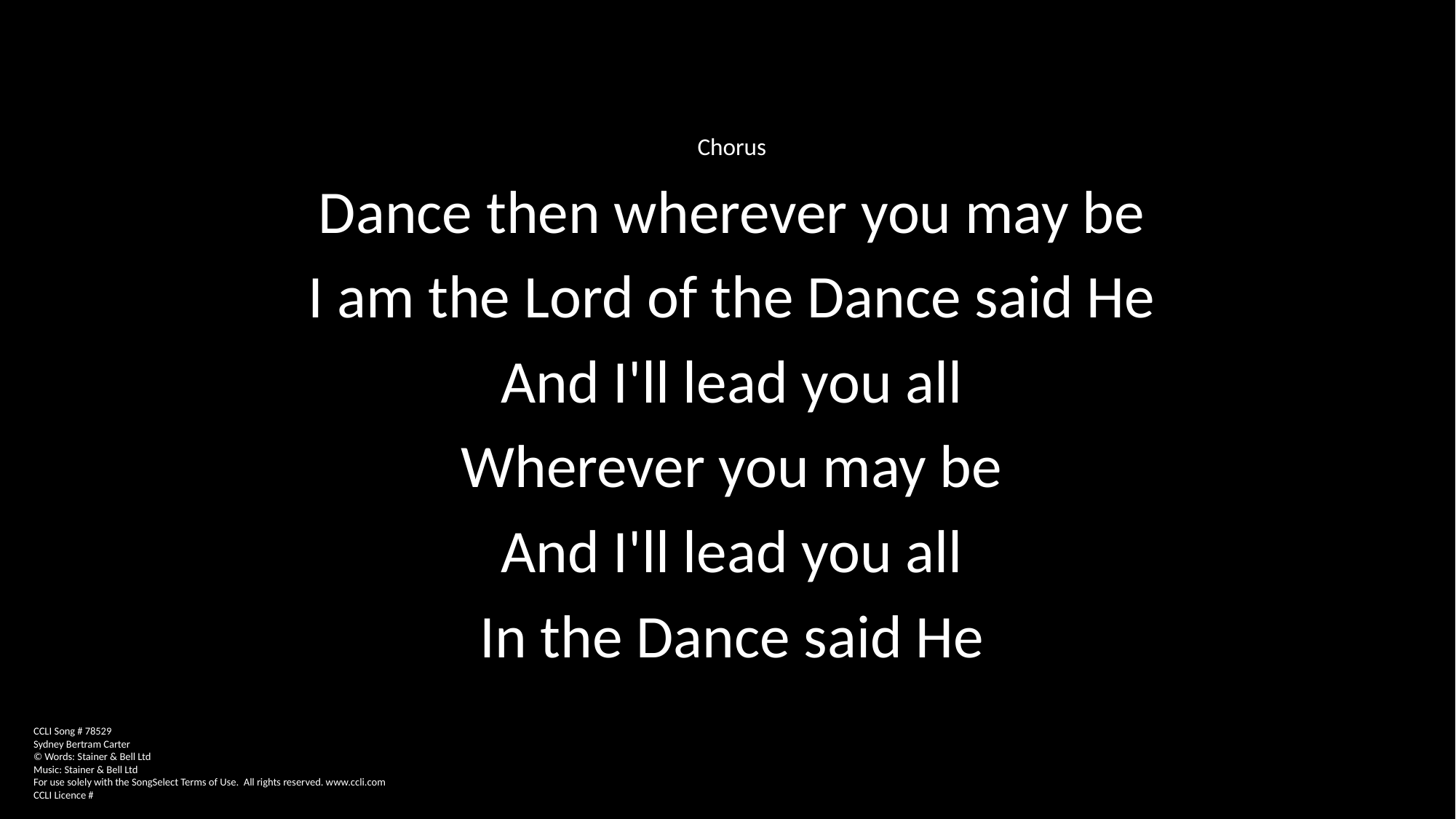

Chorus
Dance then wherever you may be
I am the Lord of the Dance said He
And I'll lead you all
Wherever you may be
And I'll lead you all
In the Dance said He
CCLI Song # 78529
Sydney Bertram Carter
© Words: Stainer & Bell Ltd
Music: Stainer & Bell Ltd
For use solely with the SongSelect Terms of Use.  All rights reserved. www.ccli.com
CCLI Licence #